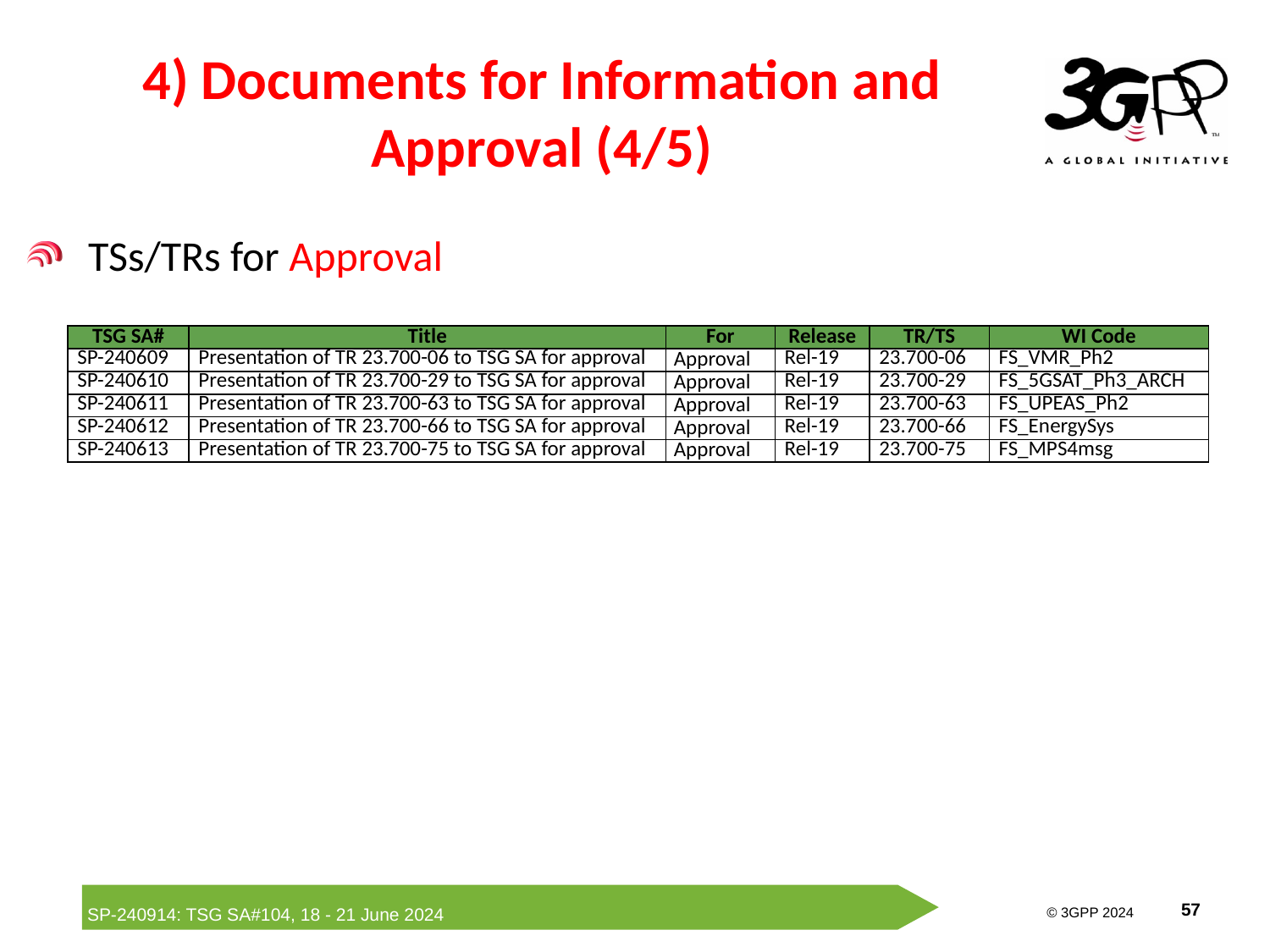

# 4) Documents for Information and Approval (4/5)
TSs/TRs for Approval

| TSG SA# | Title | For | Release | TR/TS | WI Code |
| --- | --- | --- | --- | --- | --- |
| SP-240609 | Presentation of TR 23.700-06 to TSG SA for approval | Approval | Rel-19 | 23.700-06 | FS\_VMR\_Ph2 |
| SP-240610 | Presentation of TR 23.700-29 to TSG SA for approval | Approval | Rel-19 | 23.700-29 | FS\_5GSAT\_Ph3\_ARCH |
| SP-240611 | Presentation of TR 23.700-63 to TSG SA for approval | Approval | Rel-19 | 23.700-63 | FS\_UPEAS\_Ph2 |
| SP-240612 | Presentation of TR 23.700-66 to TSG SA for approval | Approval | Rel-19 | 23.700-66 | FS\_EnergySys |
| SP-240613 | Presentation of TR 23.700-75 to TSG SA for approval | Approval | Rel-19 | 23.700-75 | FS\_MPS4msg |